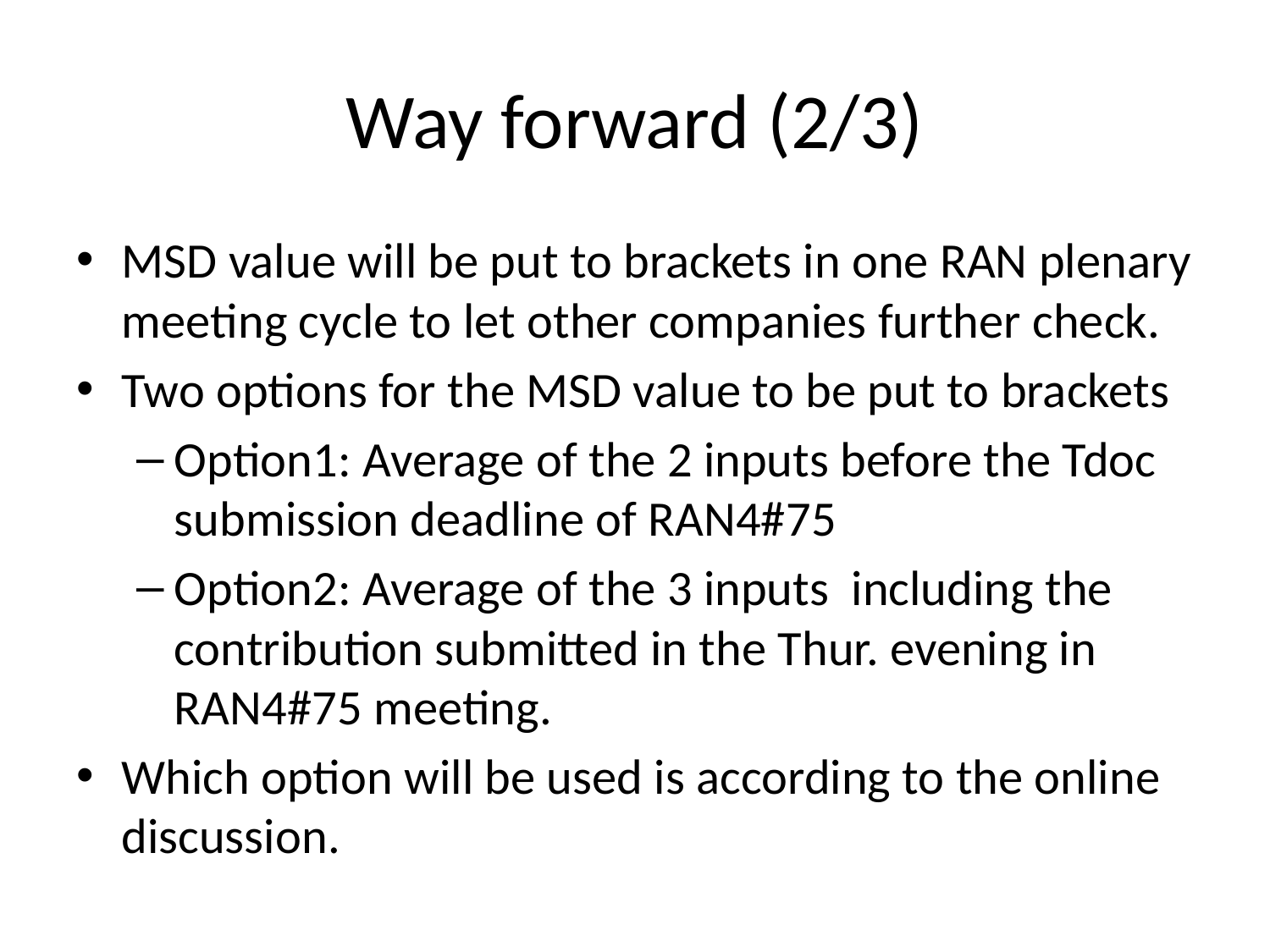

# Way forward (2/3)
MSD value will be put to brackets in one RAN plenary meeting cycle to let other companies further check.
Two options for the MSD value to be put to brackets
Option1: Average of the 2 inputs before the Tdoc submission deadline of RAN4#75
Option2: Average of the 3 inputs  including the contribution submitted in the Thur. evening in RAN4#75 meeting.
Which option will be used is according to the online discussion.